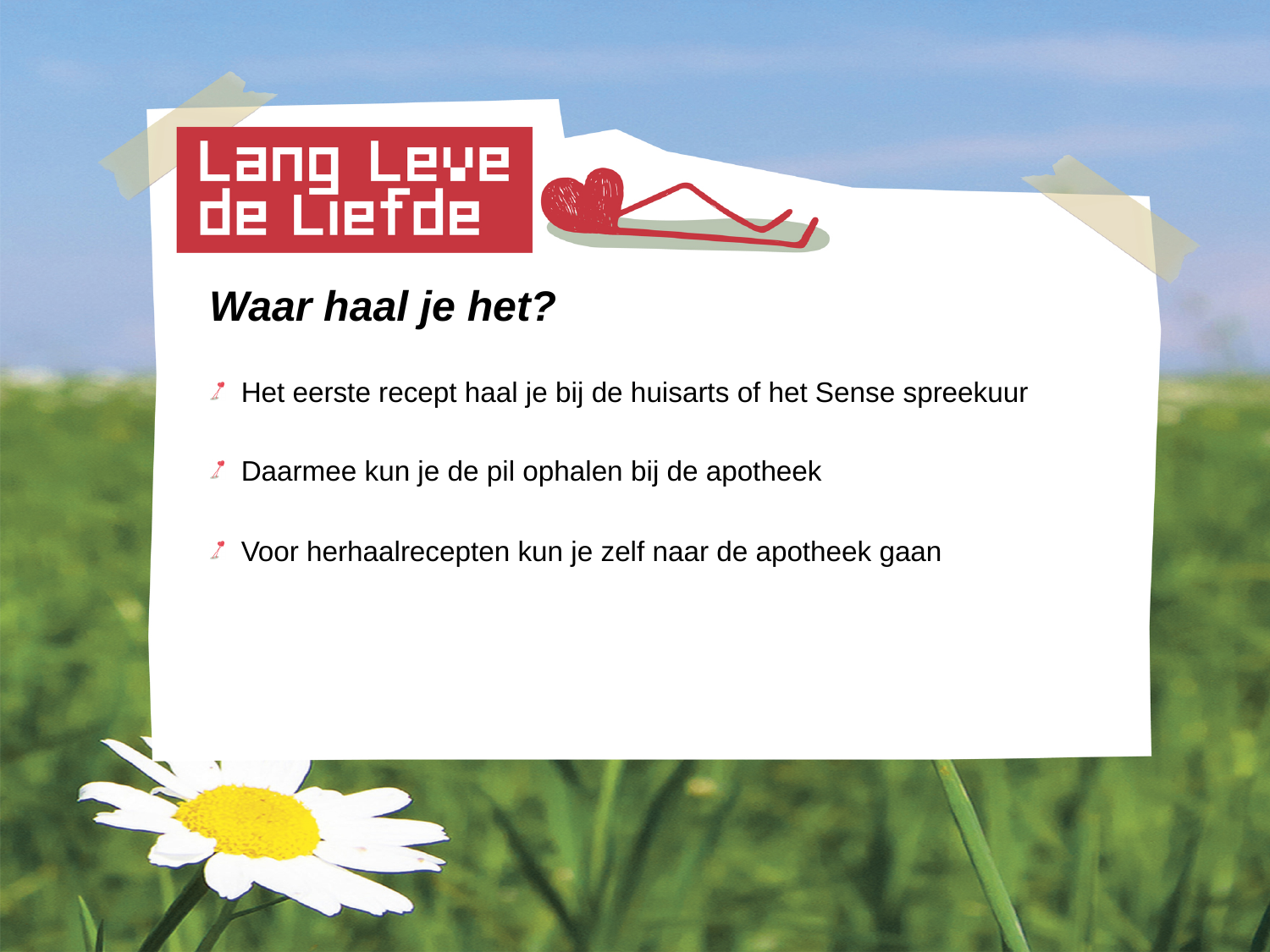

Waar haal je het?

  Het eerste recept haal je bij de huisarts of het Sense spreekuur

  Daarmee kun je de pil ophalen bij de apotheek

  Voor herhaalrecepten kun je zelf naar de apotheek gaan